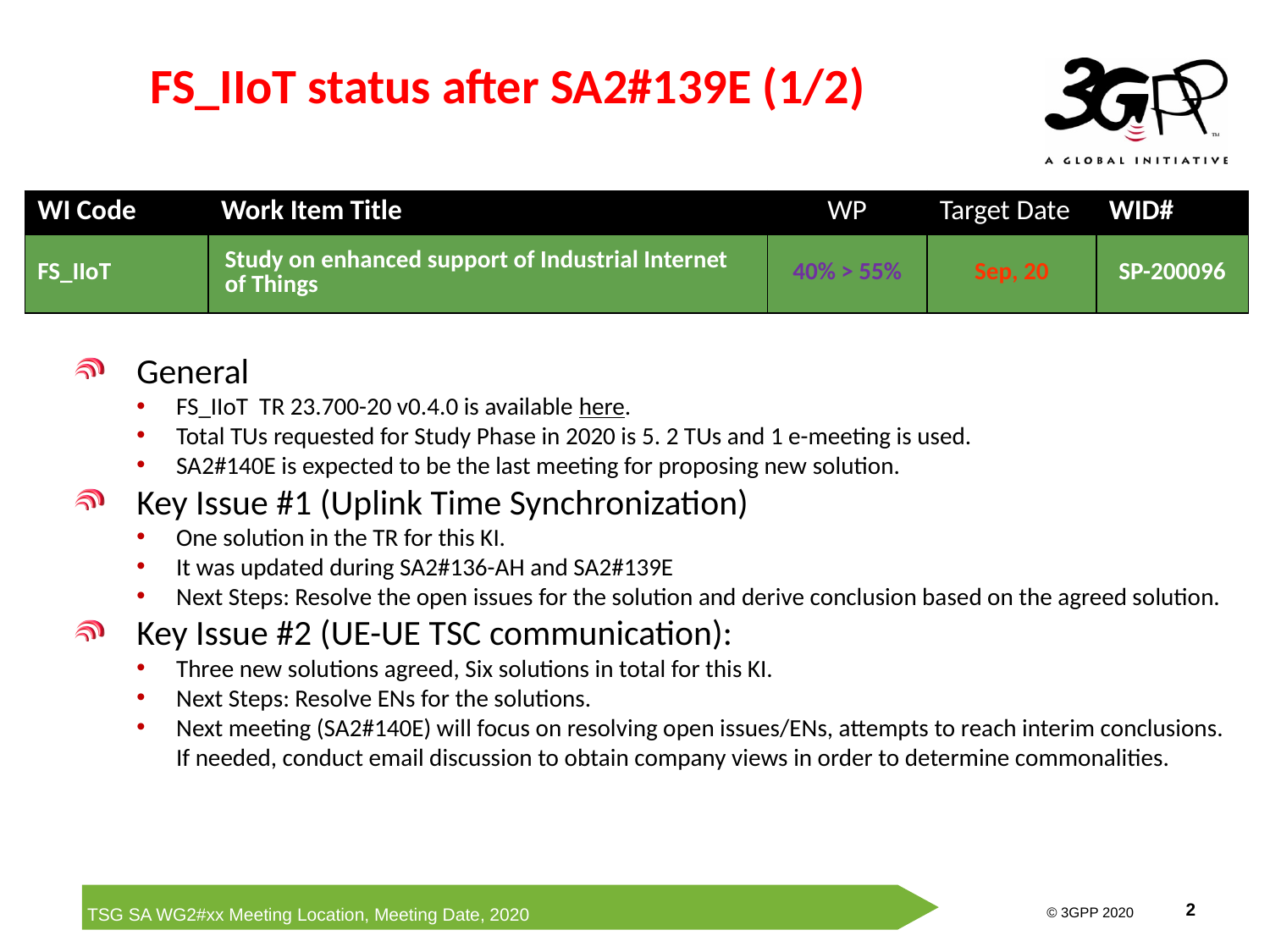

# FS_IIoT status after SA2#139E (1/2)
| WI Code | Work Item Title | WP | Target Date | WID# |
| --- | --- | --- | --- | --- |
| FS\_IIoT | Study on enhanced support of Industrial Internet of Things | 40% > 55% | Sep, 20 | SP-200096 |
General
FS_IIoT  TR 23.700-20 v0.4.0 is available here.
Total TUs requested for Study Phase in 2020 is 5. 2 TUs and 1 e-meeting is used.
SA2#140E is expected to be the last meeting for proposing new solution.
Key Issue #1 (Uplink Time Synchronization)
One solution in the TR for this KI.
It was updated during SA2#136-AH and SA2#139E
Next Steps: Resolve the open issues for the solution and derive conclusion based on the agreed solution.
Key Issue #2 (UE-UE TSC communication):
Three new solutions agreed, Six solutions in total for this KI.
Next Steps: Resolve ENs for the solutions.
Next meeting (SA2#140E) will focus on resolving open issues/ENs, attempts to reach interim conclusions. If needed, conduct email discussion to obtain company views in order to determine commonalities.